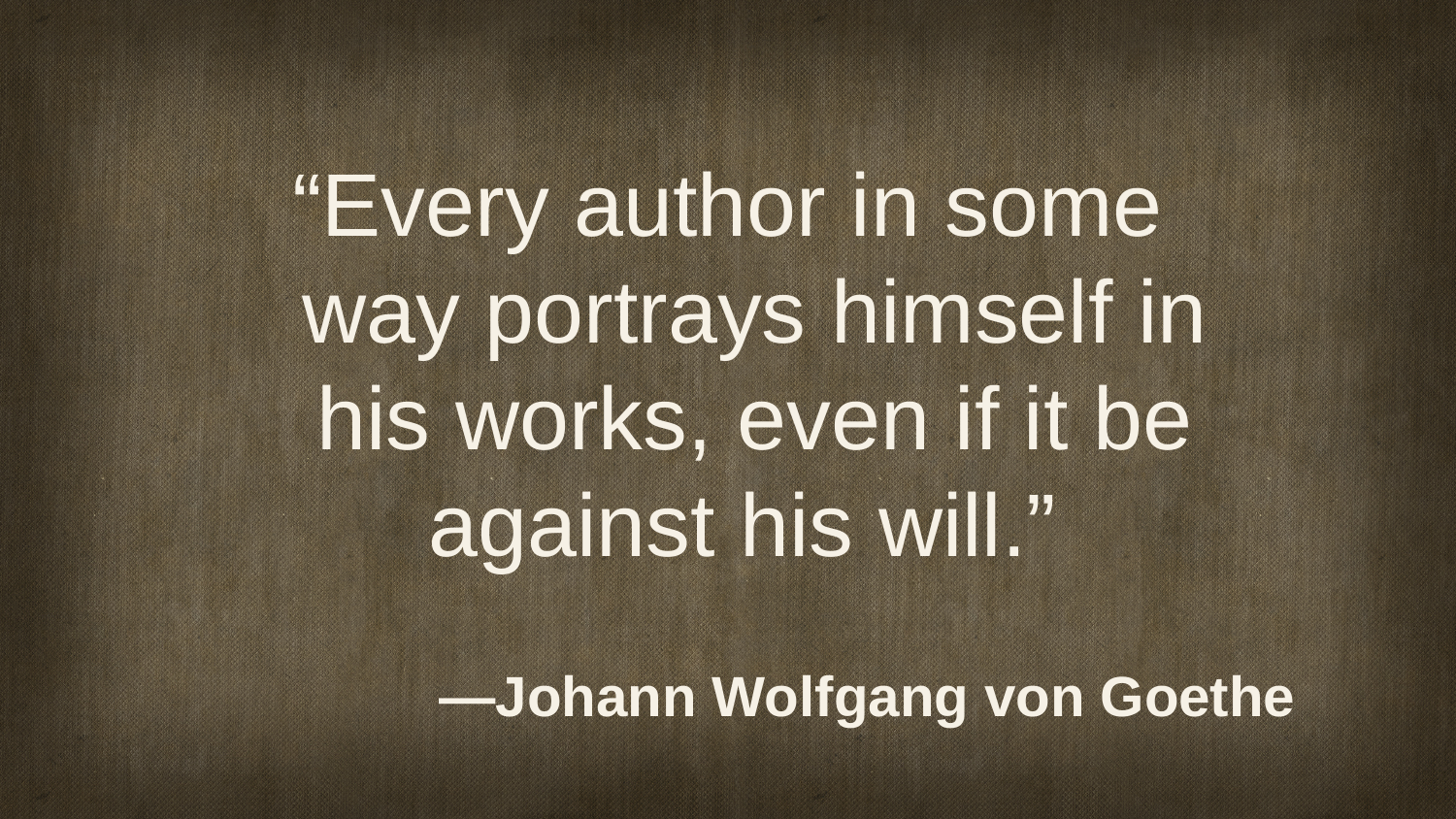

“Every author in some way portrays himself in his works, even if it be against his will.”
—Johann Wolfgang von Goethe